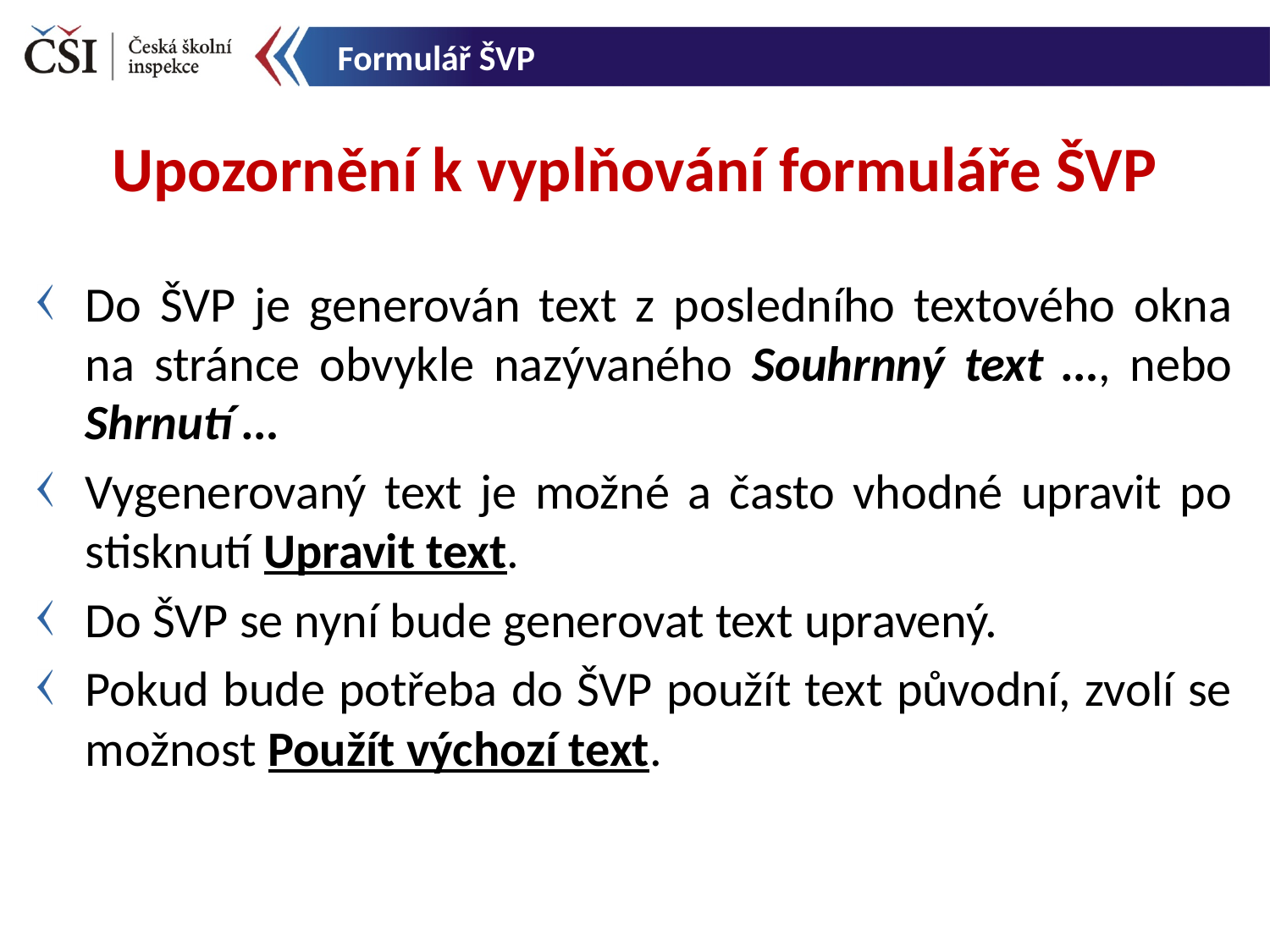

Formulář ŠVP
Upozornění k vyplňování formuláře ŠVP
Do ŠVP je generován text z posledního textového okna na stránce obvykle nazývaného Souhrnný text …, nebo Shrnutí …
Vygenerovaný text je možné a často vhodné upravit po stisknutí Upravit text.
Do ŠVP se nyní bude generovat text upravený.
Pokud bude potřeba do ŠVP použít text původní, zvolí se možnost Použít výchozí text.